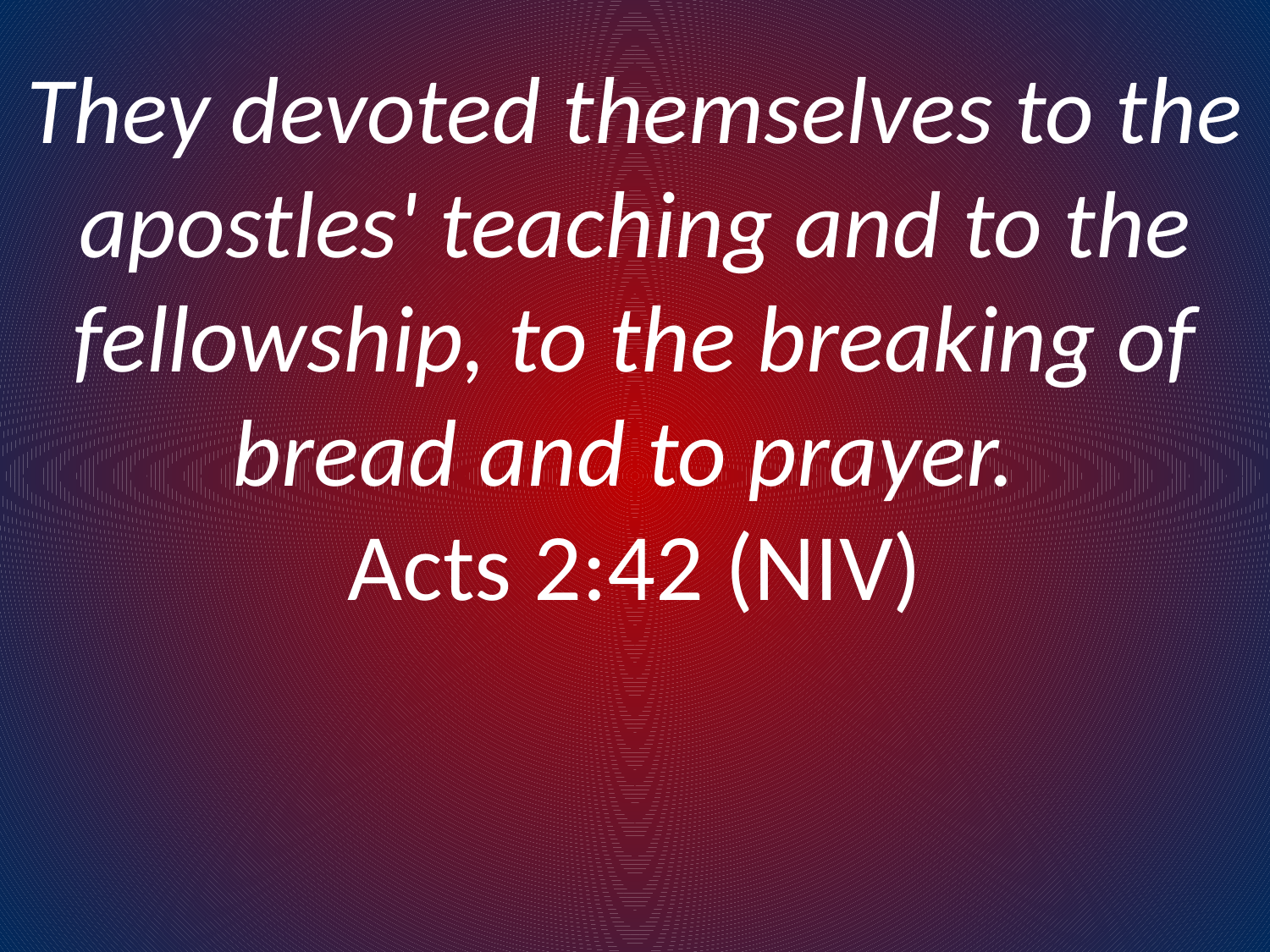

They devoted themselves to the apostles' teaching and to the fellowship, to the breaking of bread and to prayer.
Acts 2:42 (NIV)